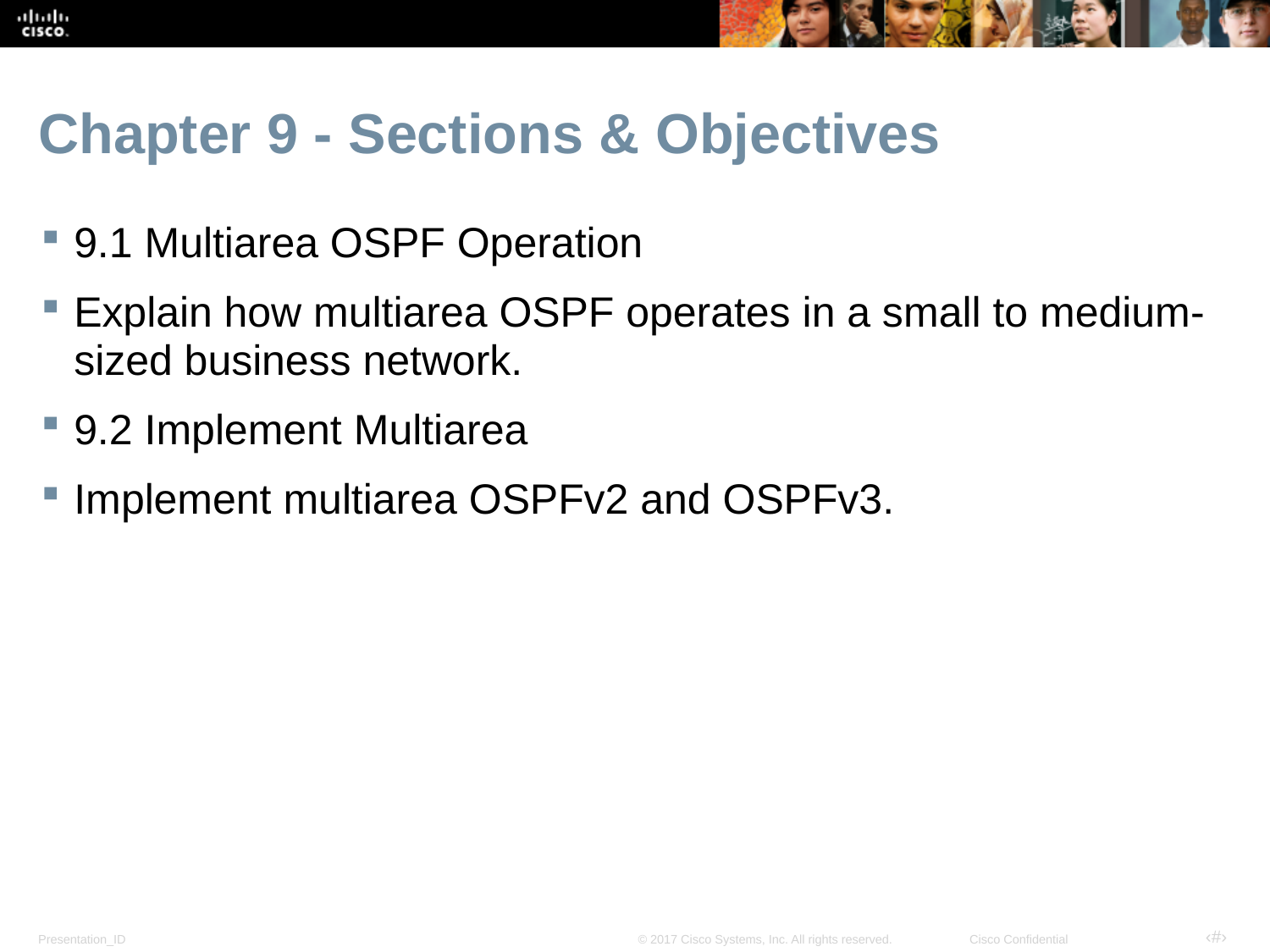

# Chapter 9 - Sections & Objectives
9.1 Multiarea OSPF Operation
Explain how multiarea OSPF operates in a small to medium-sized business network.
9.2 Implement Multiarea
Implement multiarea OSPFv2 and OSPFv3.